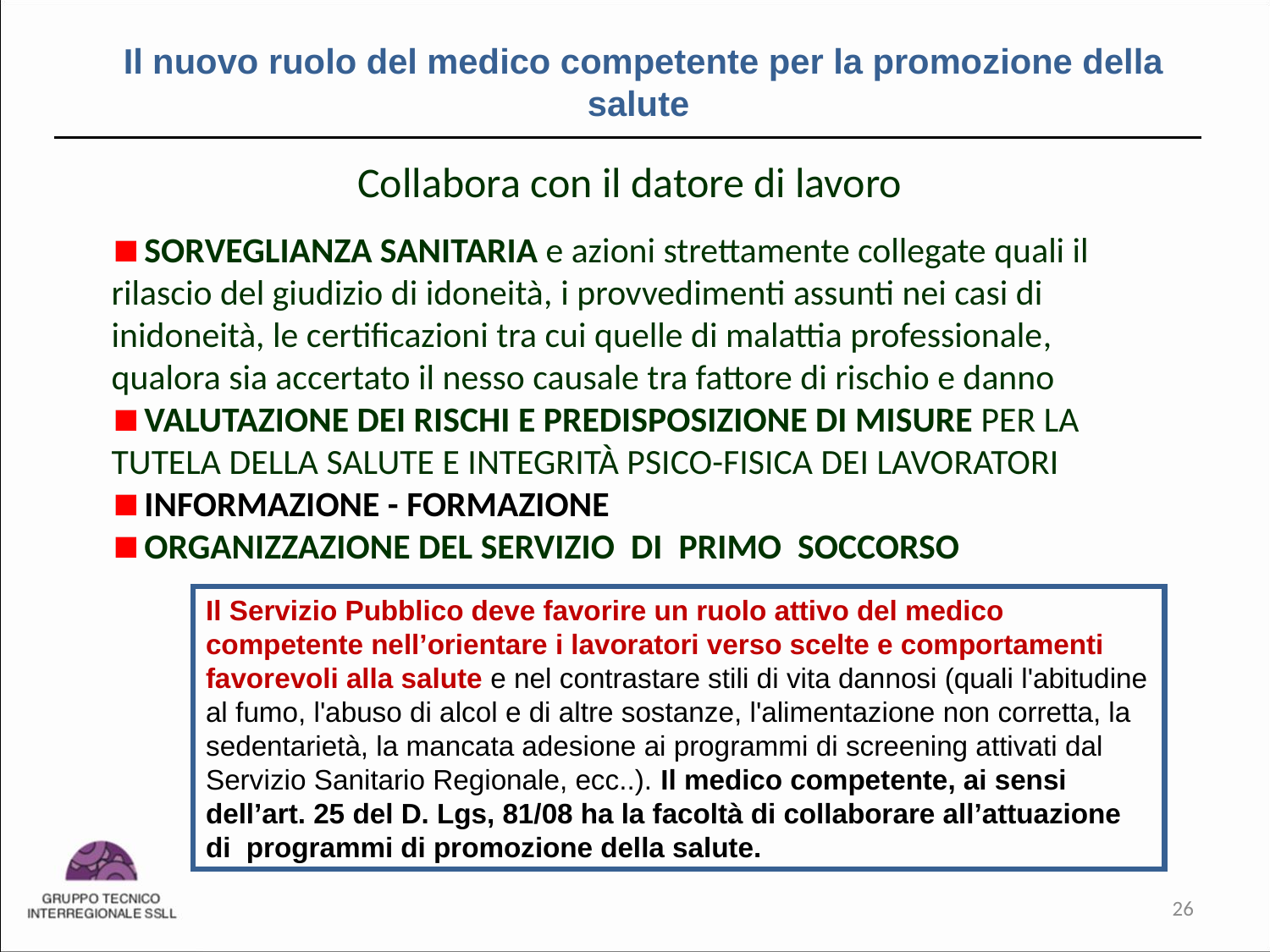

Il nuovo ruolo del medico competente per la promozione della salute
Collabora con il datore di lavoro

 SORVEGLIANZA SANITARIA e azioni strettamente collegate quali il rilascio del giudizio di idoneità, i provvedimenti assunti nei casi di inidoneità, le certificazioni tra cui quelle di malattia professionale, qualora sia accertato il nesso causale tra fattore di rischio e danno
 VALUTAZIONE DEI RISCHI E PREDISPOSIZIONE DI MISURE PER LA TUTELA DELLA SALUTE E INTEGRITÀ PSICO-FISICA DEI LAVORATORI
 INFORMAZIONE - FORMAZIONE
 ORGANIZZAZIONE DEL SERVIZIO  DI  PRIMO  SOCCORSO

Il Servizio Pubblico deve favorire un ruolo attivo del medico competente nell’orientare i lavoratori verso scelte e comportamenti favorevoli alla salute e nel contrastare stili di vita dannosi (quali l'abitudine al fumo, l'abuso di alcol e di altre sostanze, l'alimentazione non corretta, la sedentarietà, la mancata adesione ai programmi di screening attivati dal Servizio Sanitario Regionale, ecc..). Il medico competente, ai sensi dell’art. 25 del D. Lgs, 81/08 ha la facoltà di collaborare all’attuazione di  programmi di promozione della salute.
26